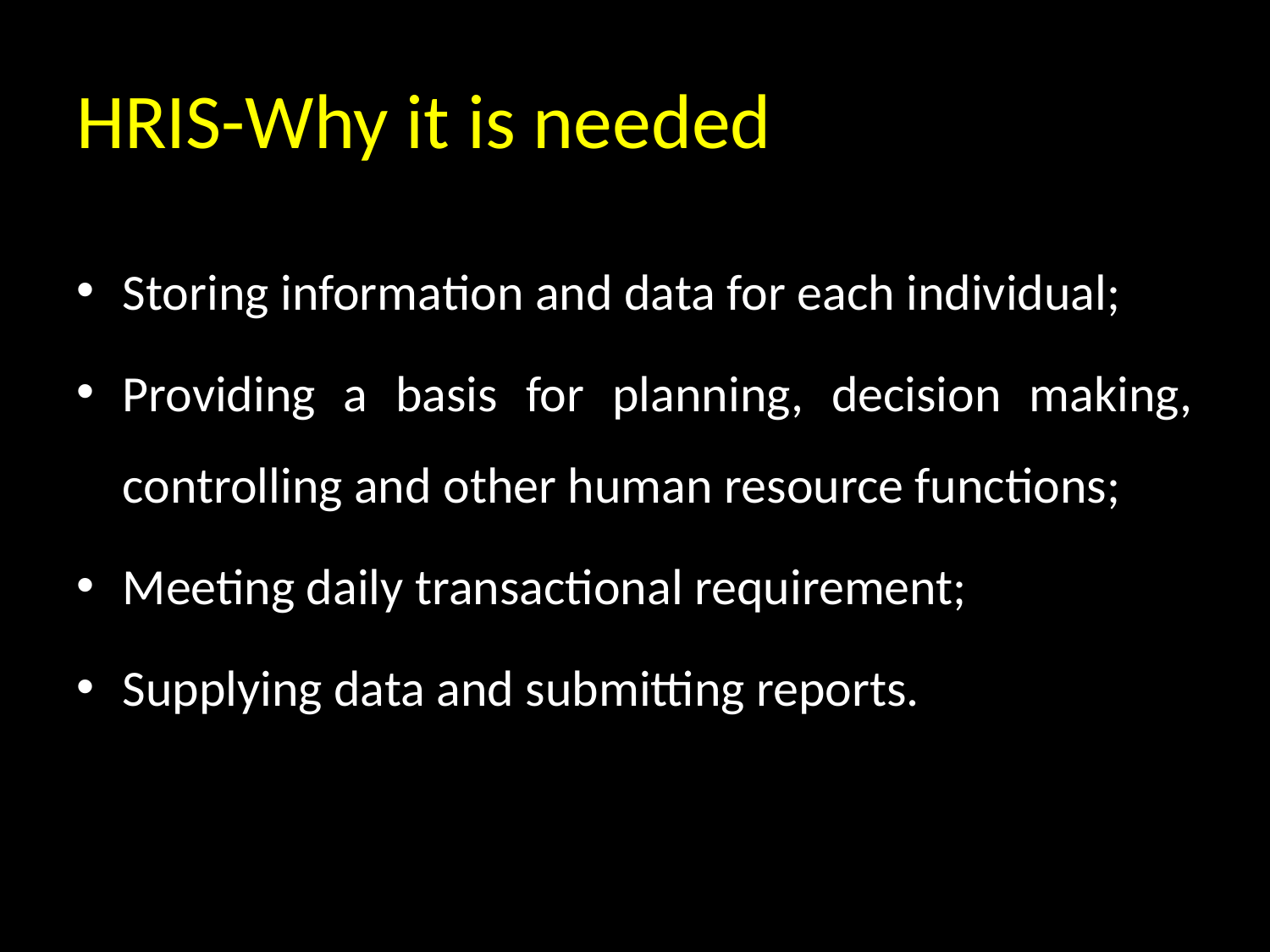

# HRIS-Why it is needed
Storing information and data for each individual;
Providing a basis for planning, decision making, controlling and other human resource functions;
Meeting daily transactional requirement;
Supplying data and submitting reports.